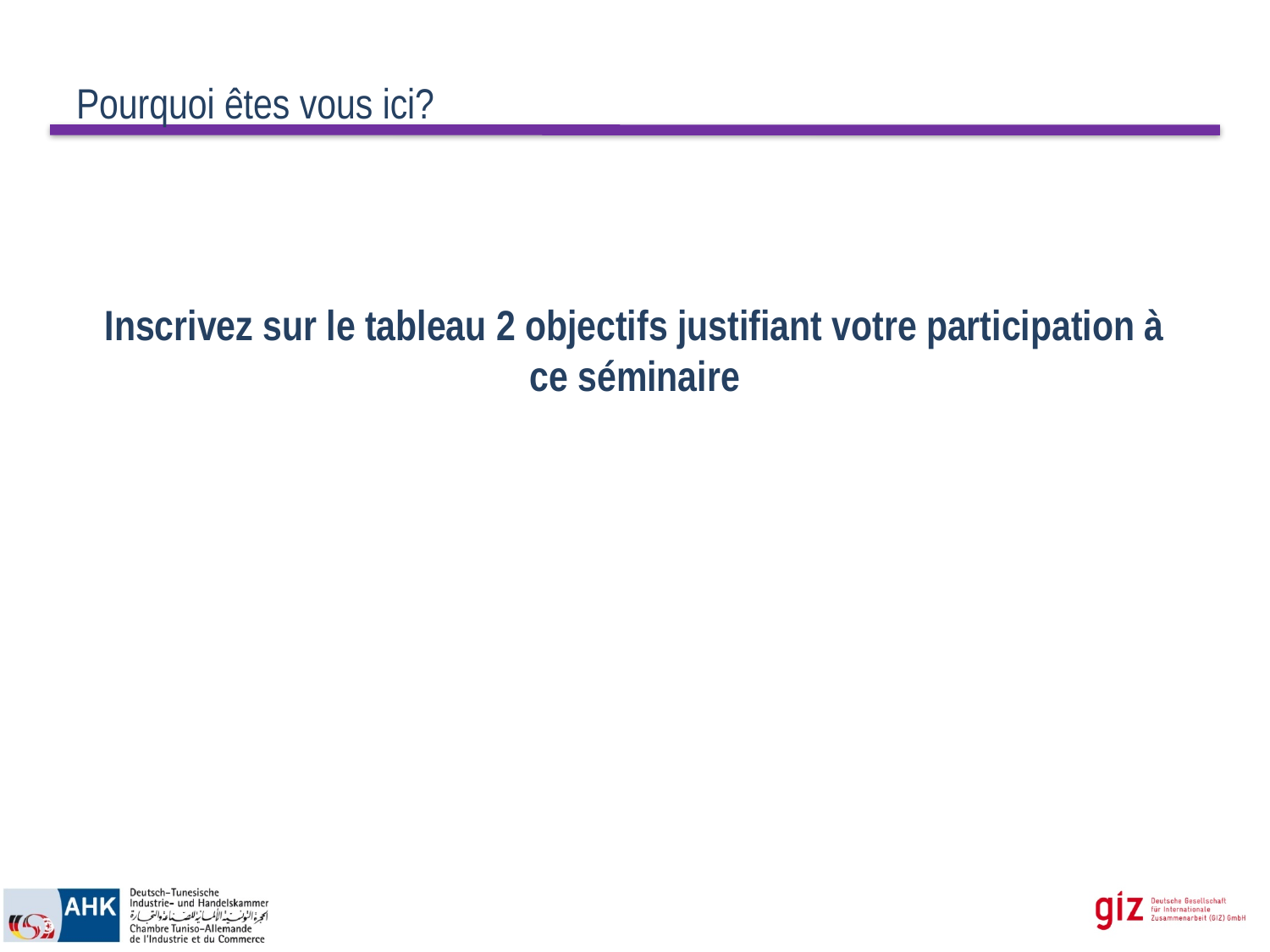

# Pourquoi êtes vous ici?
Inscrivez sur le tableau 2 objectifs justifiant votre participation à ce séminaire